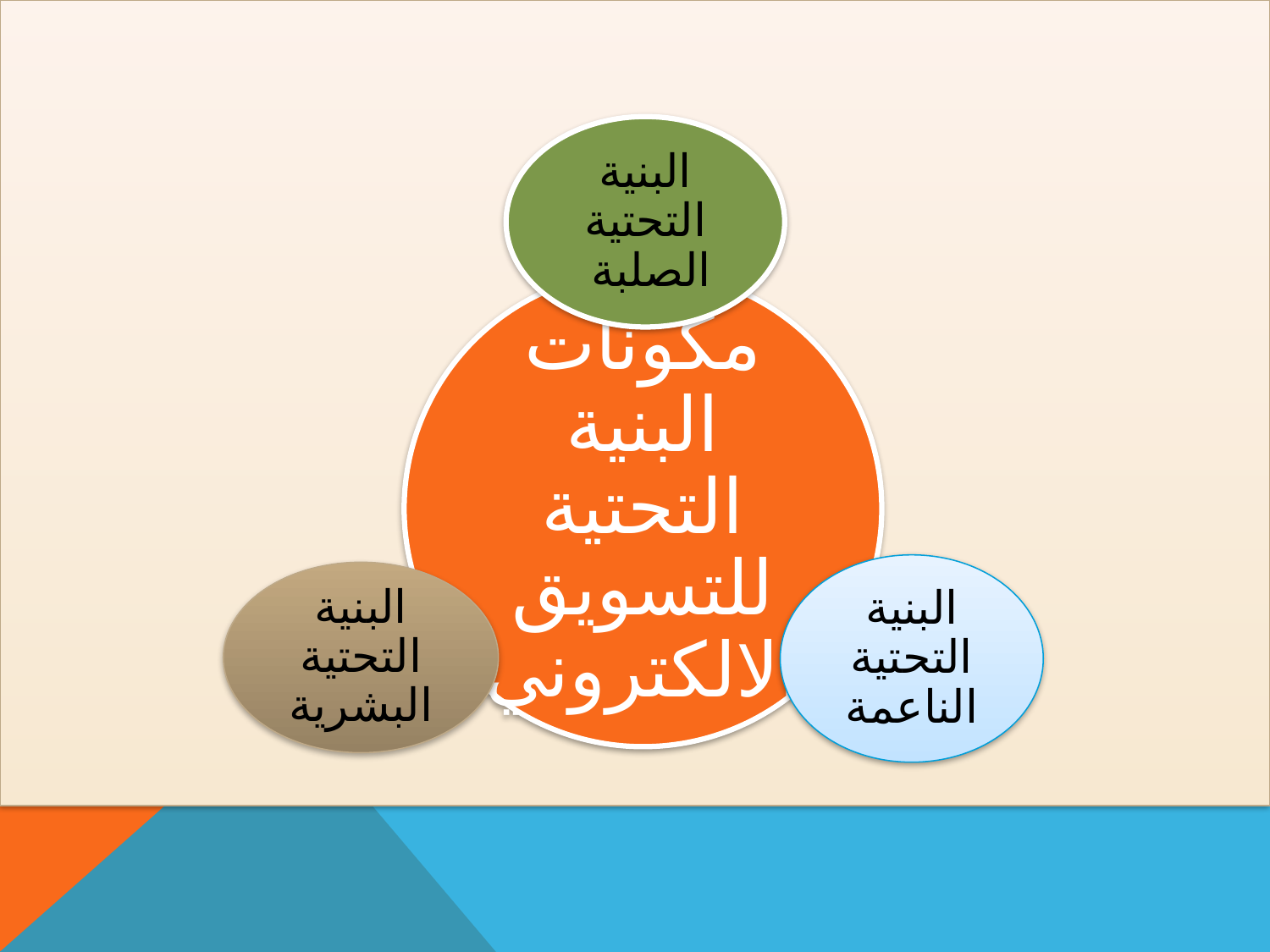

#
مكونات البنية التحتية للتسويق الالكتروني
البنية التحتية الصلبة
البنية التحتية الناعمة
البنية التحتية البشرية